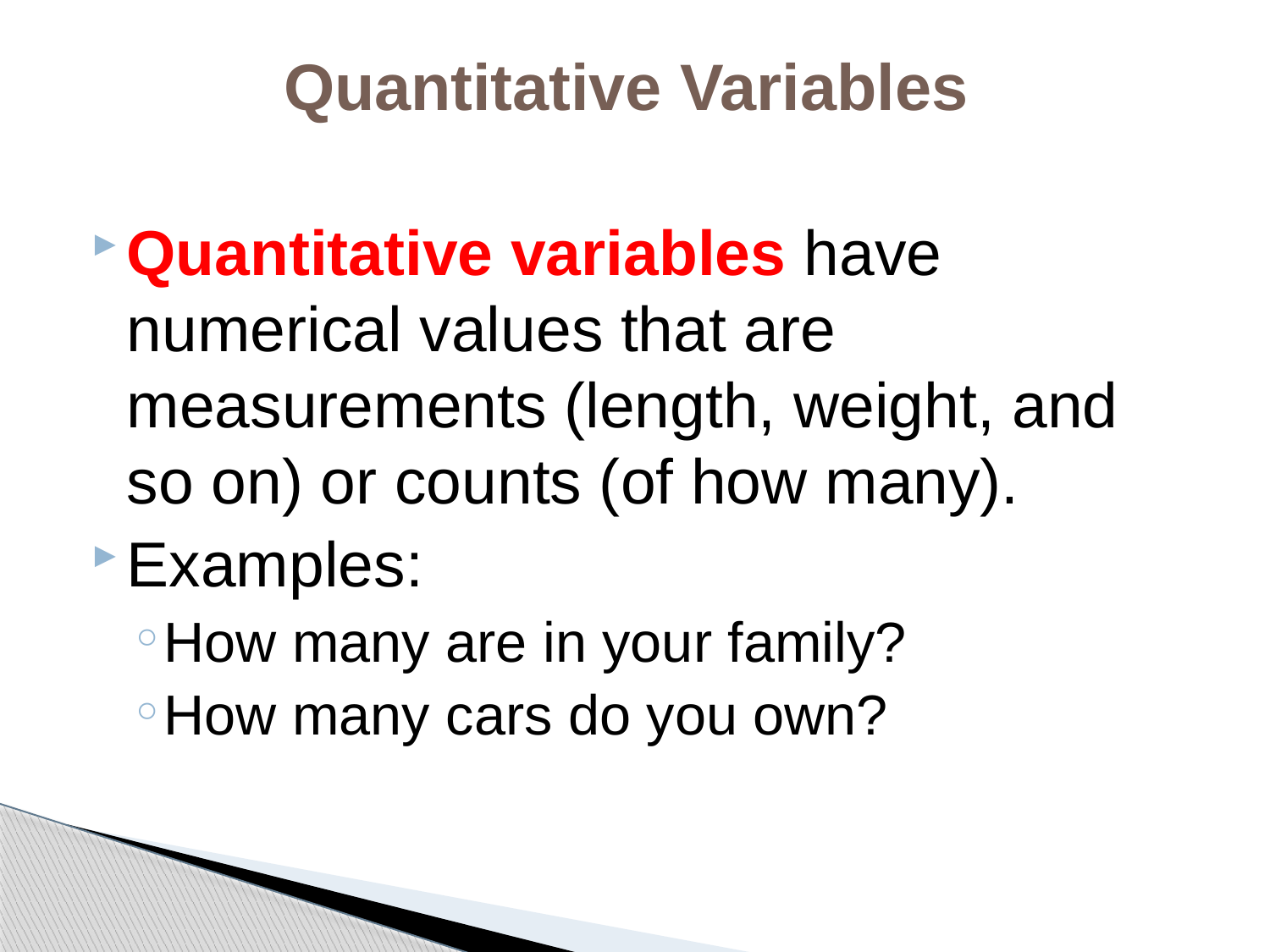

# Quantitative Variables
Quantitative variables have numerical values that are measurements (length, weight, and so on) or counts (of how many).
Examples:
How many are in your family?
How many cars do you own?